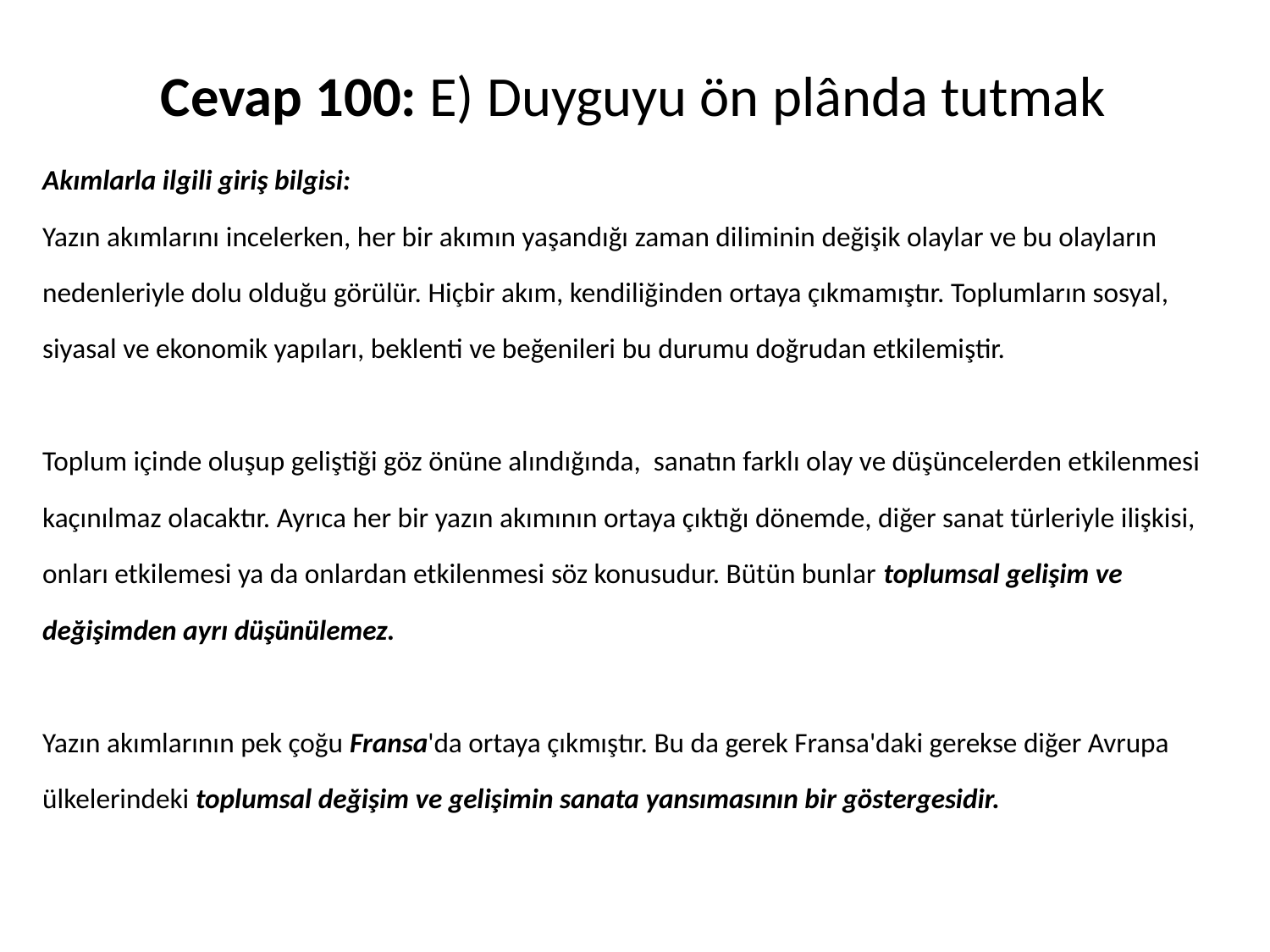

# Cevap 100: E) Duyguyu ön plânda tutmak
Akımlarla ilgili giriş bilgisi:
Yazın akımlarını incelerken, her bir akımın yaşandığı zaman diliminin değişik olaylar ve bu olayların
nedenleriyle dolu olduğu görülür. Hiçbir akım, kendiliğinden ortaya çıkmamıştır. Toplumların sosyal,
siyasal ve ekonomik yapıları, beklenti ve beğenileri bu durumu doğrudan etkilemiştir.

Toplum içinde oluşup geliştiği göz önüne alındığında,  sanatın farklı olay ve düşüncelerden etkilenmesi
kaçınılmaz olacaktır. Ayrıca her bir yazın akımının ortaya çıktığı dönemde, diğer sanat türleriyle ilişkisi,
onları etkilemesi ya da onlardan etkilenmesi söz konusudur. Bütün bunlar toplumsal gelişim ve
değişimden ayrı düşünülemez.

Yazın akımlarının pek çoğu Fransa'da ortaya çıkmıştır. Bu da gerek Fransa'daki gerekse diğer Avrupa
ülkelerindeki toplumsal değişim ve gelişimin sanata yansımasının bir göstergesidir.